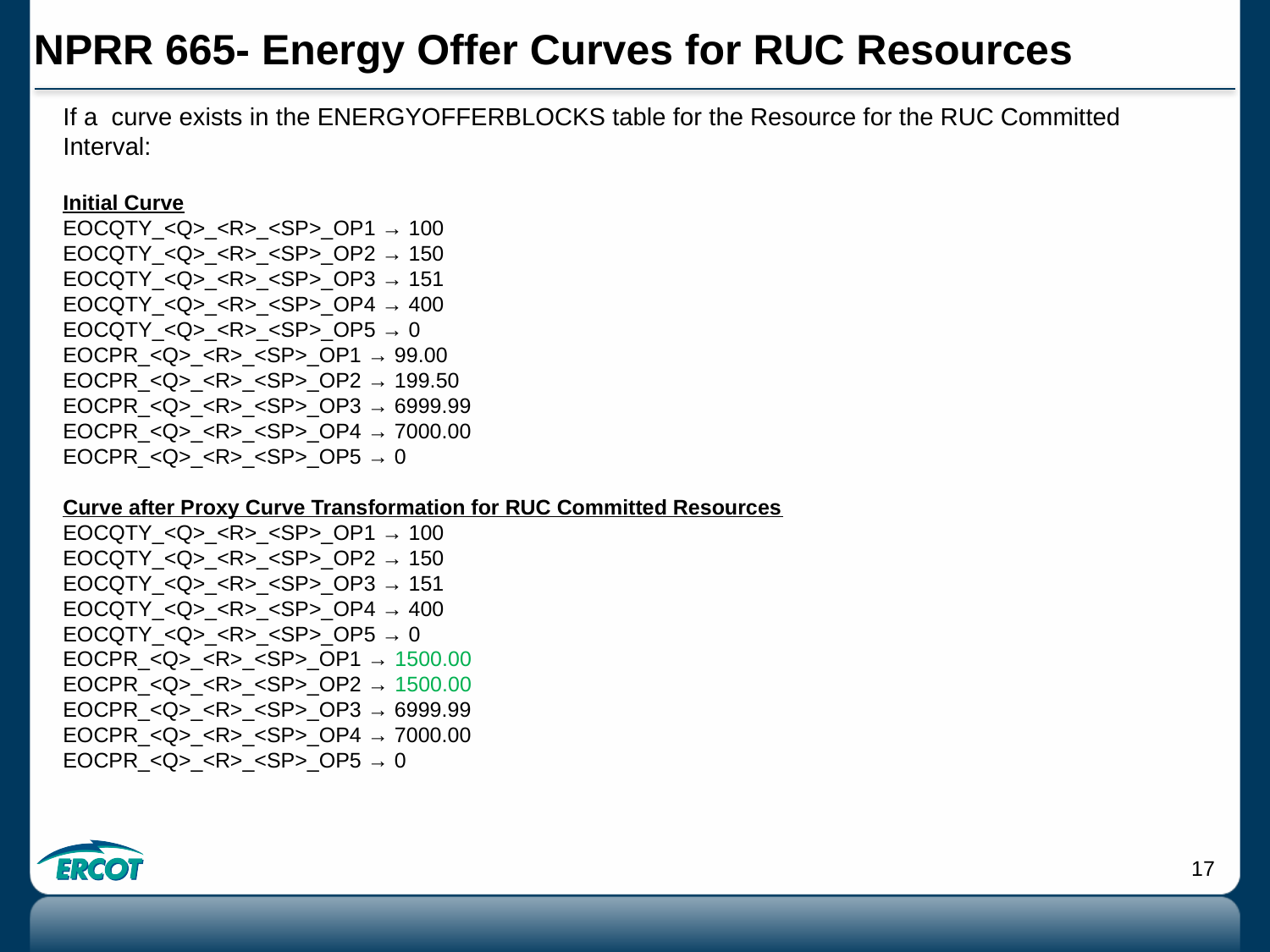

# NPRR 665- Energy Offer Curves for RUC Resources
If a  curve exists in the ENERGYOFFERBLOCKS table for the Resource for the RUC Committed Interval:

Initial Curve
EOCQTY_<Q>_<R>_<SP>_OP1 → 100
EOCQTY_<Q>_<R>_<SP>_OP2 → 150
EOCQTY_<Q>_<R>_<SP>_OP3 → 151
EOCQTY_<Q>_<R>_<SP>_OP4 → 400
EOCQTY_<Q>_<R>_<SP>_OP5 → 0
EOCPR_<Q>_<R>_<SP>_OP1 → 99.00
EOCPR_<Q>_<R>_<SP>_OP2 → 199.50
EOCPR_<Q>_<R>_<SP>_OP3 → 6999.99
EOCPR_<Q>_<R>_<SP>_OP4 → 7000.00
EOCPR_<Q>_<R>_<SP>_OP5 → 0

Curve after Proxy Curve Transformation for RUC Committed Resources
EOCQTY_<Q>_<R>_<SP>_OP1 → 100
EOCQTY_<Q>_<R>_<SP>_OP2 → 150
EOCQTY_<Q>_<R>_<SP>_OP3 → 151
EOCQTY_<Q>_<R>_<SP>_OP4 → 400
EOCQTY_<Q>_<R>_<SP>_OP5 → 0
EOCPR_<Q>_<R>_<SP>_OP1 → 1500.00
EOCPR_<Q>_<R>_<SP>_OP2 → 1500.00
EOCPR_<Q>_<R>_<SP>_OP3 → 6999.99
EOCPR_<Q>_<R>_<SP>_OP4 → 7000.00
EOCPR_<Q>_<R>_<SP>_OP5 → 0